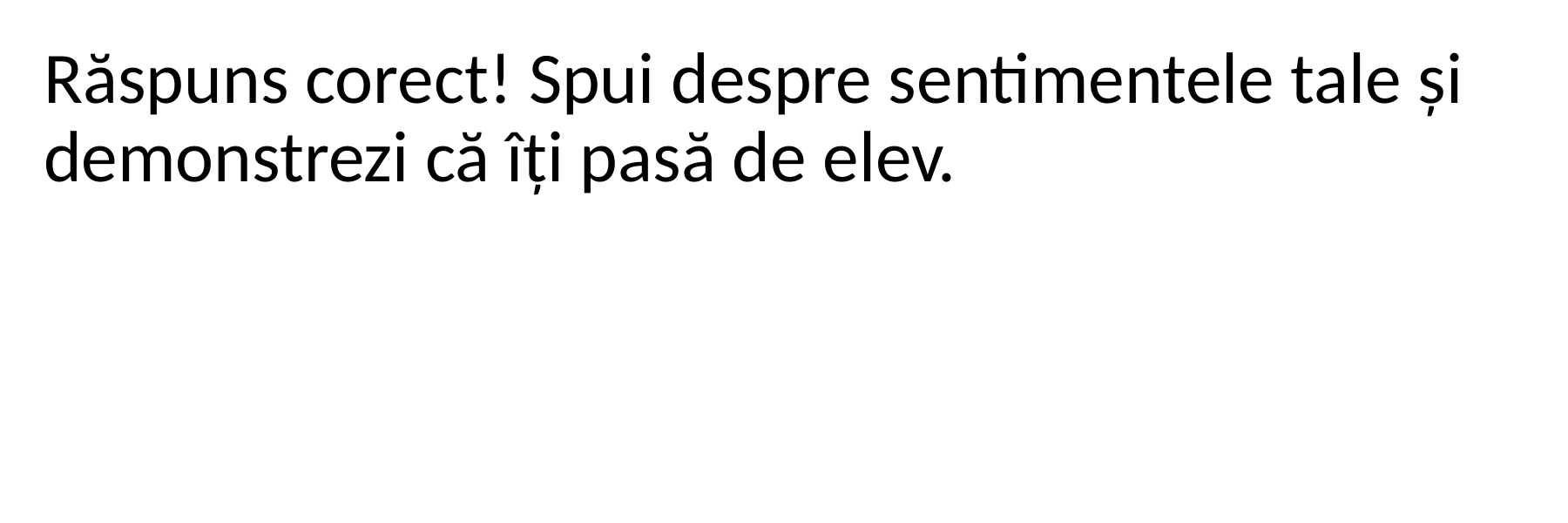

Răspuns corect! Spui despre sentimentele tale și demonstrezi că îți pasă de elev.